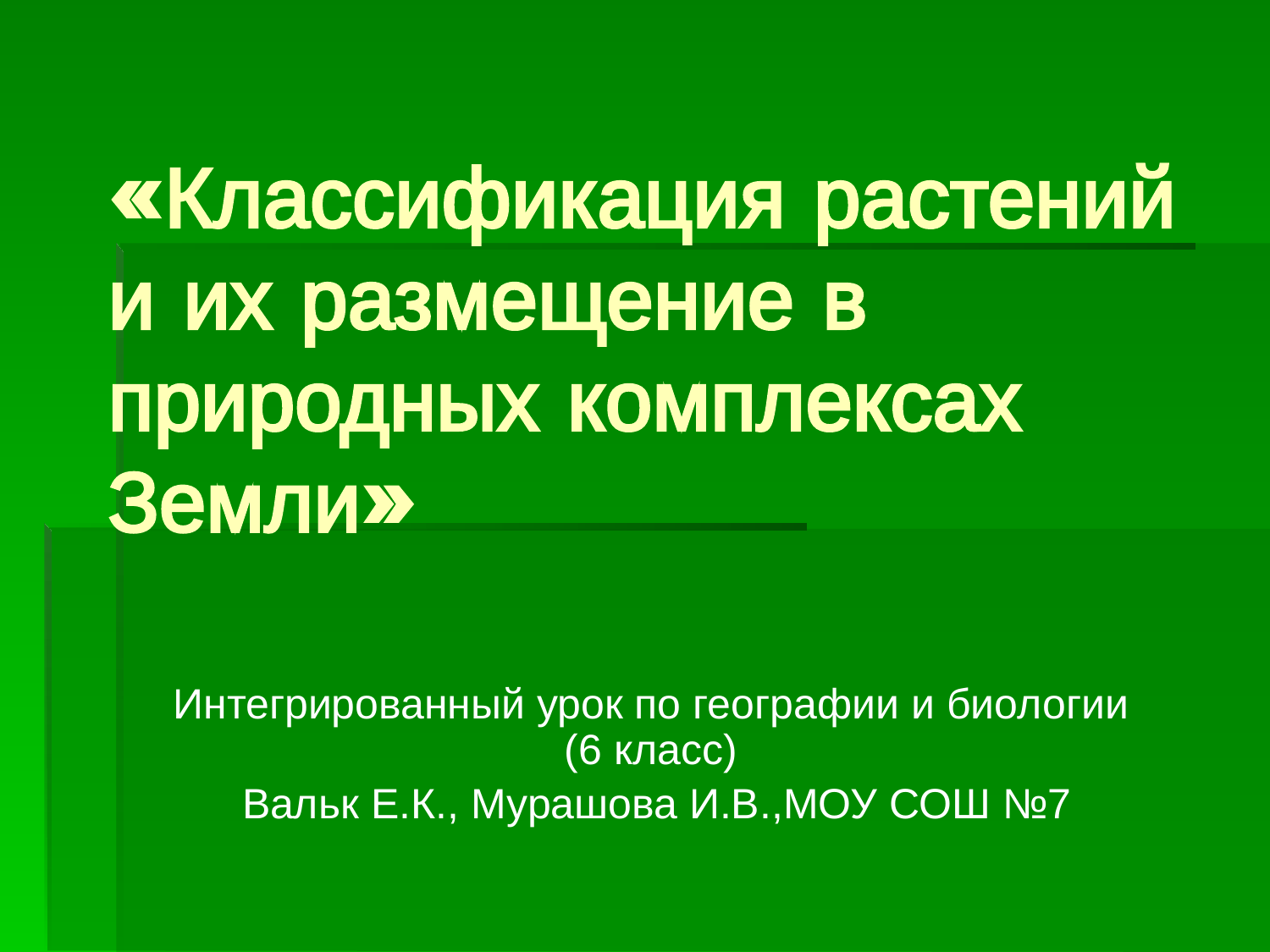

# «Классификация растений и их размещение в природных комплексах Земли»
Интегрированный урок по географии и биологии (6 класс)
 Вальк Е.К., Мурашова И.В.,МОУ СОШ №7